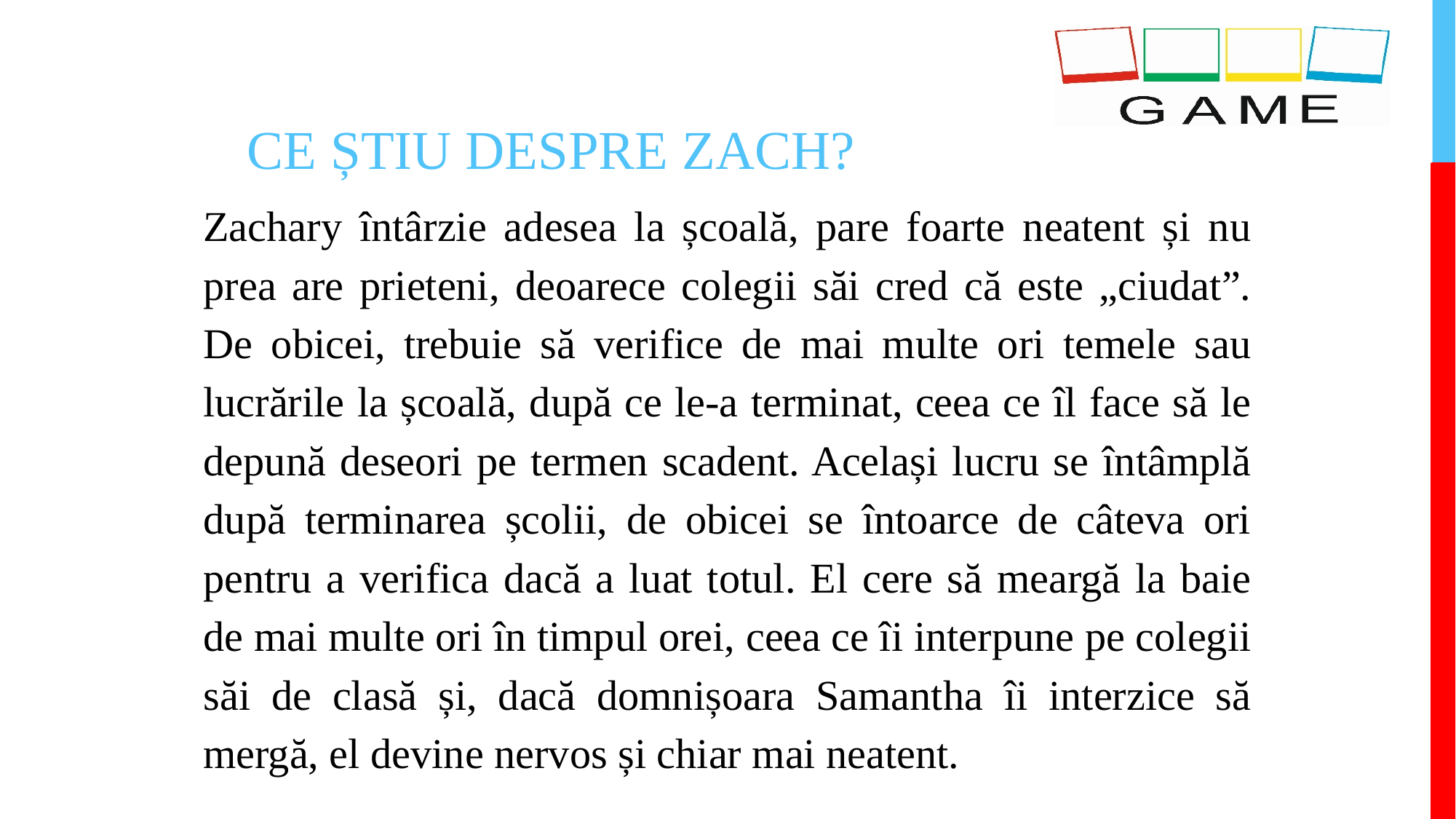

# CE ȘTIU DESPRE ZACH?
Zachary întârzie adesea la școală, pare foarte neatent și nu prea are prieteni, deoarece colegii săi cred că este „ciudat”. De obicei, trebuie să verifice de mai multe ori temele sau lucrările la școală, după ce le-a terminat, ceea ce îl face să le depună deseori pe termen scadent. Același lucru se întâmplă după terminarea școlii, de obicei se întoarce de câteva ori pentru a verifica dacă a luat totul. El cere să meargă la baie de mai multe ori în timpul orei, ceea ce îi interpune pe colegii săi de clasă și, dacă domnișoara Samantha îi interzice să mergă, el devine nervos și chiar mai neatent.